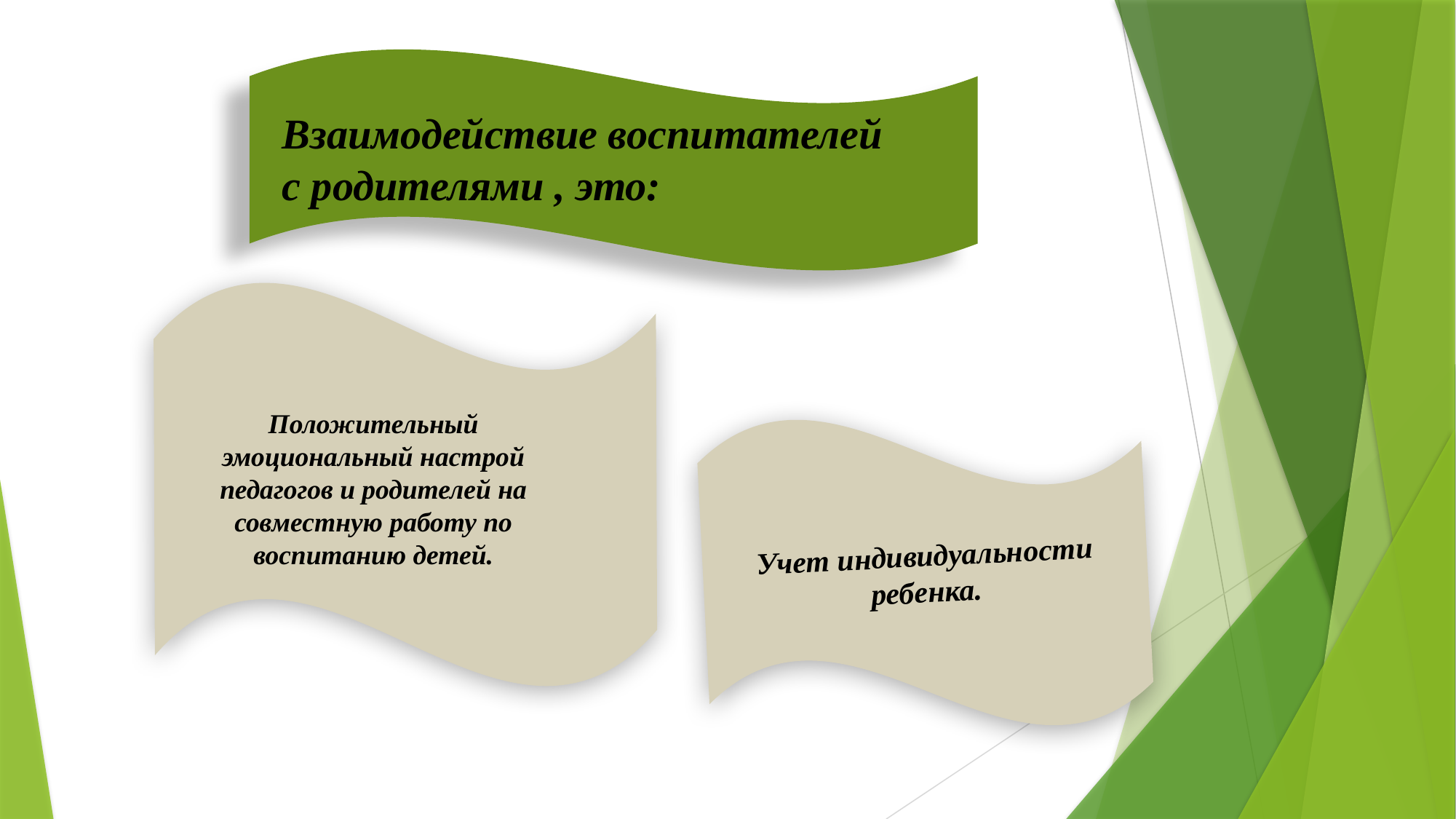

Взаимодействие воспитателей с родителями , это:

Положительный эмоциональный настрой педагогов и родителей на совместную работу по воспитанию детей.
Учет индивидуальности ребенка.